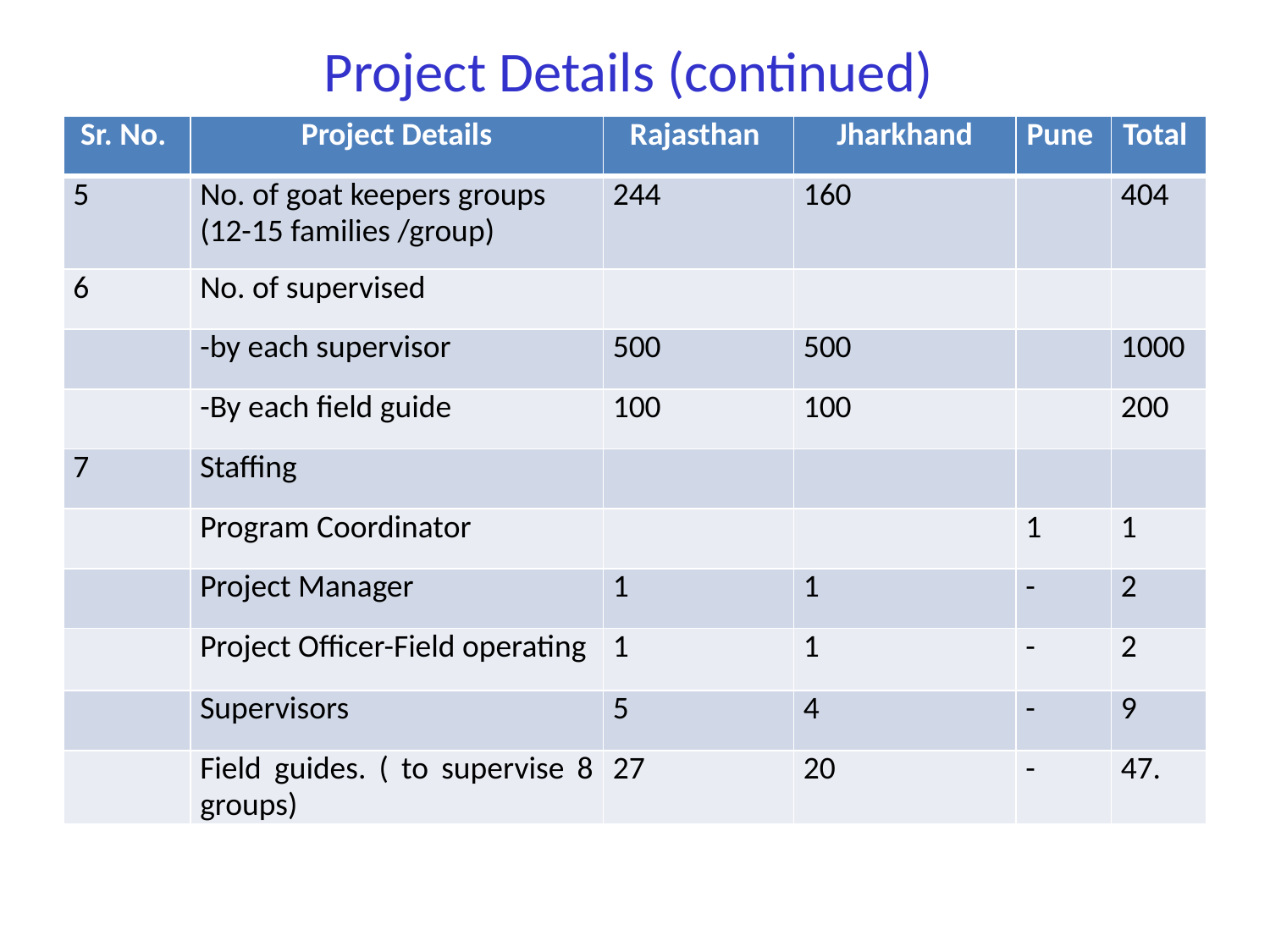

# Project Details (continued)
| Sr. No. | Project Details | Rajasthan | Jharkhand | Pune | Total |
| --- | --- | --- | --- | --- | --- |
| 5 | No. of goat keepers groups (12-15 families /group) | 244 | 160 |  | 404 |
| 6 | No. of supervised |  |  |  |  |
|  | -by each supervisor | 500 | 500 |  | 1000 |
|  | -By each field guide | 100 | 100 |  | 200 |
| 7 | Staffing |  |  |  |  |
|  | Program Coordinator |  |  | 1 | 1 |
|  | Project Manager | 1 | 1 | - | 2 |
|  | Project Officer-Field operating | 1 | 1 | - | 2 |
|  | Supervisors | 5 | 4 | - | 9 |
|  | Field guides. ( to supervise 8 groups) | 27 | 20 | - | 47. |